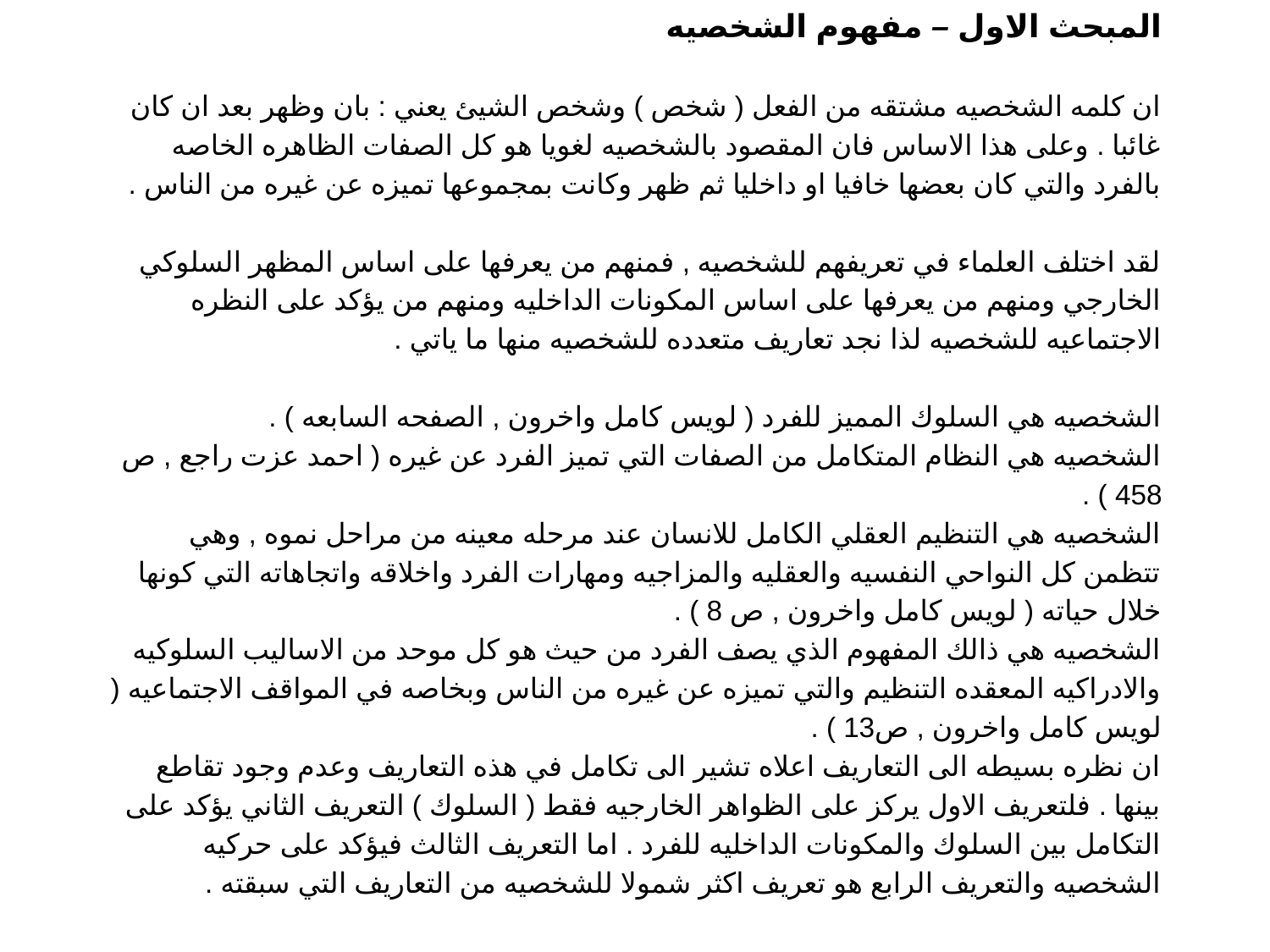

# المبحث الاول – مفهوم الشخصيه   ان كلمه الشخصيه مشتقه من الفعل ( شخص ) وشخص الشيئ يعني : بان وظهر بعد ان كان غائبا . وعلى هذا الاساس فان المقصود بالشخصيه لغويا هو كل الصفات الظاهره الخاصه بالفرد والتي كان بعضها خافيا او داخليا ثم ظهر وكانت بمجموعها تميزه عن غيره من الناس .   لقد اختلف العلماء في تعريفهم للشخصيه , فمنهم من يعرفها على اساس المظهر السلوكي الخارجي ومنهم من يعرفها على اساس المكونات الداخليه ومنهم من يؤكد على النظره الاجتماعيه للشخصيه لذا نجد تعاريف متعدده للشخصيه منها ما ياتي .   الشخصيه هي السلوك المميز للفرد ( لويس كامل واخرون , الصفحه السابعه ) . الشخصيه هي النظام المتكامل من الصفات التي تميز الفرد عن غيره ( احمد عزت راجع , ص 458 ) . الشخصيه هي التنظيم العقلي الكامل للانسان عند مرحله معينه من مراحل نموه , وهي تتظمن كل النواحي النفسيه والعقليه والمزاجيه ومهارات الفرد واخلاقه واتجاهاته التي كونها خلال حياته ( لويس كامل واخرون , ص 8 ) . الشخصيه هي ذالك المفهوم الذي يصف الفرد من حيث هو كل موحد من الاساليب السلوكيه والادراكيه المعقده التنظيم والتي تميزه عن غيره من الناس وبخاصه في المواقف الاجتماعيه ( لويس كامل واخرون , ص13 ) . ان نظره بسيطه الى التعاريف اعلاه تشير الى تكامل في هذه التعاريف وعدم وجود تقاطع بينها . فلتعريف الاول يركز على الظواهر الخارجيه فقط ( السلوك ) التعريف الثاني يؤكد على التكامل بين السلوك والمكونات الداخليه للفرد . اما التعريف الثالث فيؤكد على حركيه الشخصيه والتعريف الرابع هو تعريف اكثر شمولا للشخصيه من التعاريف التي سبقته .